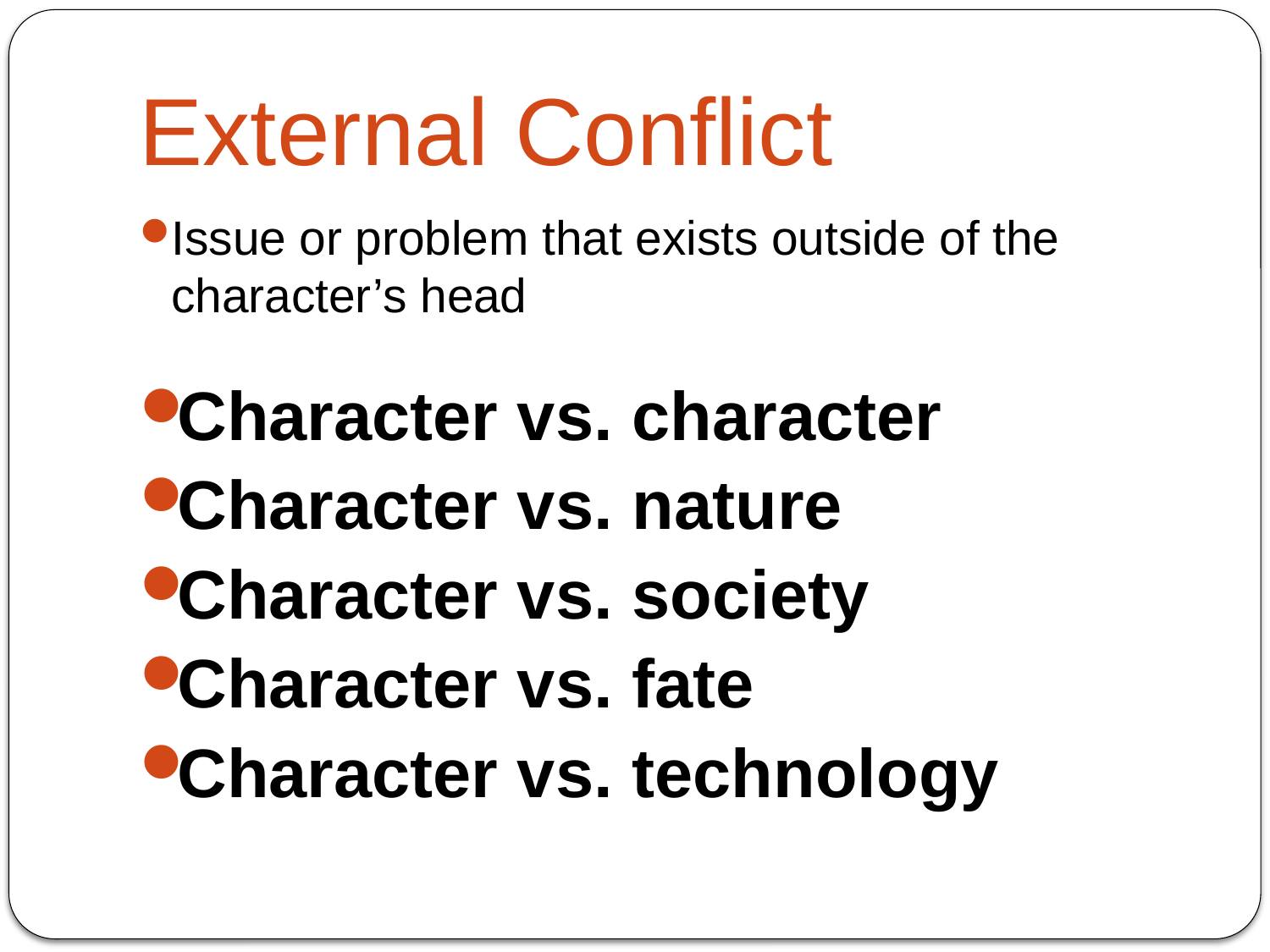

# External Conflict
Issue or problem that exists outside of the character’s head

Character vs. character
Character vs. nature
Character vs. society
Character vs. fate
Character vs. technology